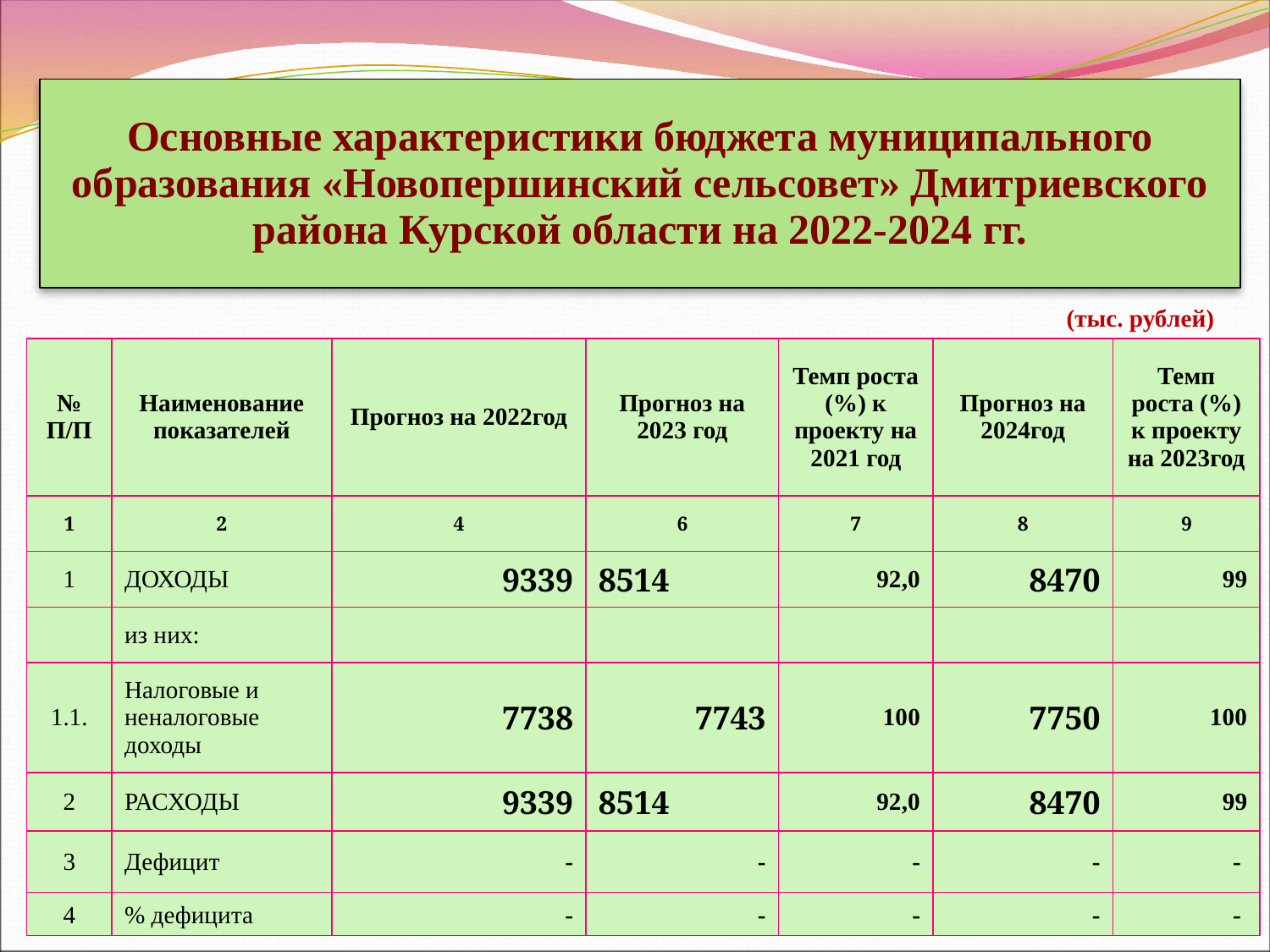

Основные характеристики бюджета муниципального образования «Новопершинский сельсовет» Дмитриевского района Курской области на 2022-2024 гг.
(тыс. рублей)
| № П/П | Наименование показателей | Прогноз на 2022год | Прогноз на 2023 год | Темп роста (%) к проекту на 2021 год | Прогноз на 2024год | Темп роста (%) к проекту на 2023год |
| --- | --- | --- | --- | --- | --- | --- |
| 1 | 2 | 4 | 6 | 7 | 8 | 9 |
| 1 | ДОХОДЫ | 9339 | 8514 | 92,0 | 8470 | 99 |
|  | из них: |  |  |  |  |  |
| 1.1. | Налоговые и неналоговые доходы | 7738 | 7743 | 100 | 7750 | 100 |
| 2 | РАСХОДЫ | 9339 | 8514 | 92,0 | 8470 | 99 |
| 3 | Дефицит | - | - | - | - | - |
| 4 | % дефицита | - | - | - | - | - |